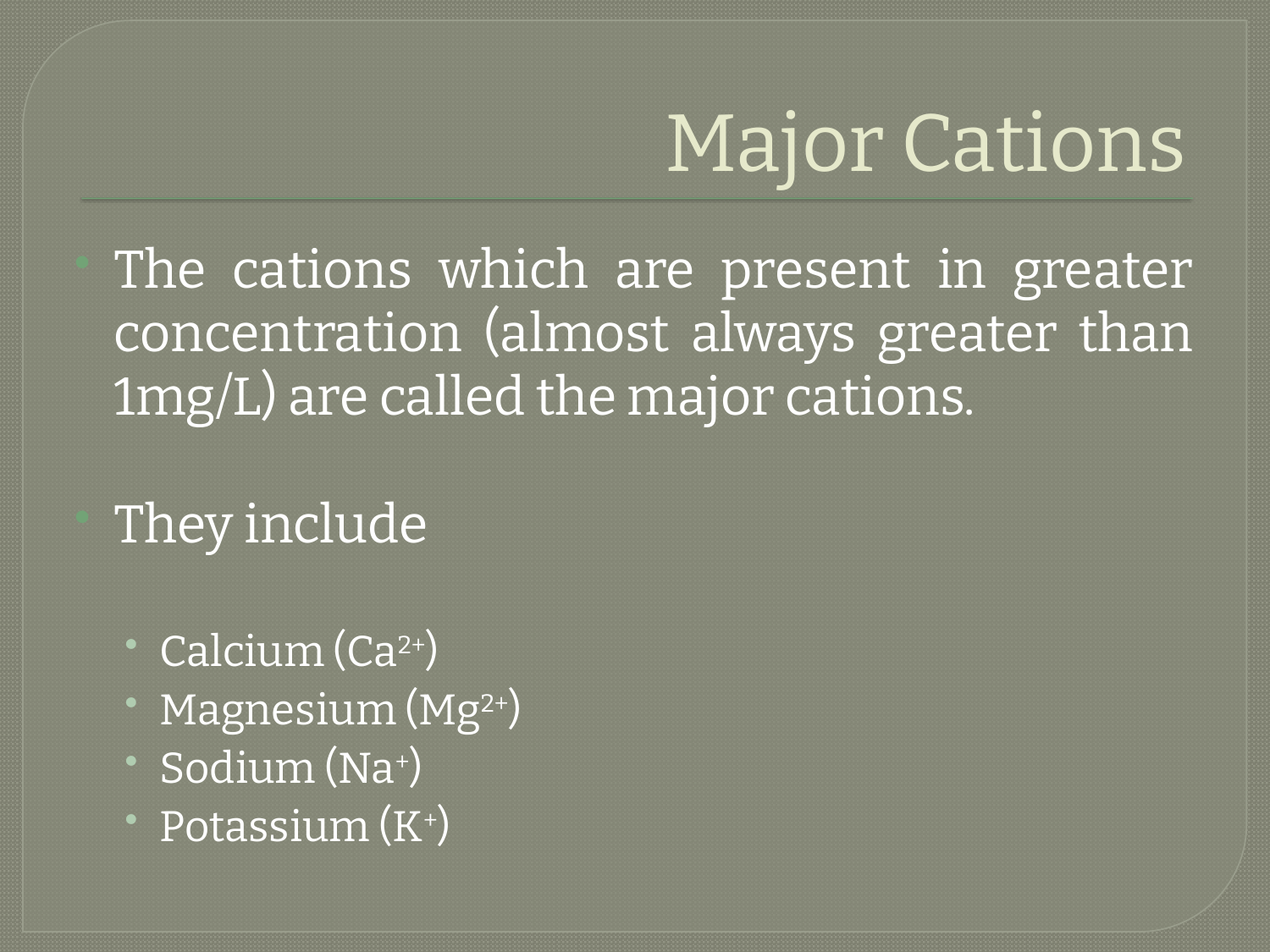

# Major Cations
The cations which are present in greater concentration (almost always greater than 1mg/L) are called the major cations.

They include

Calcium (Ca2+)
Magnesium (Mg2+)
Sodium (Na+)
Potassium (K+)